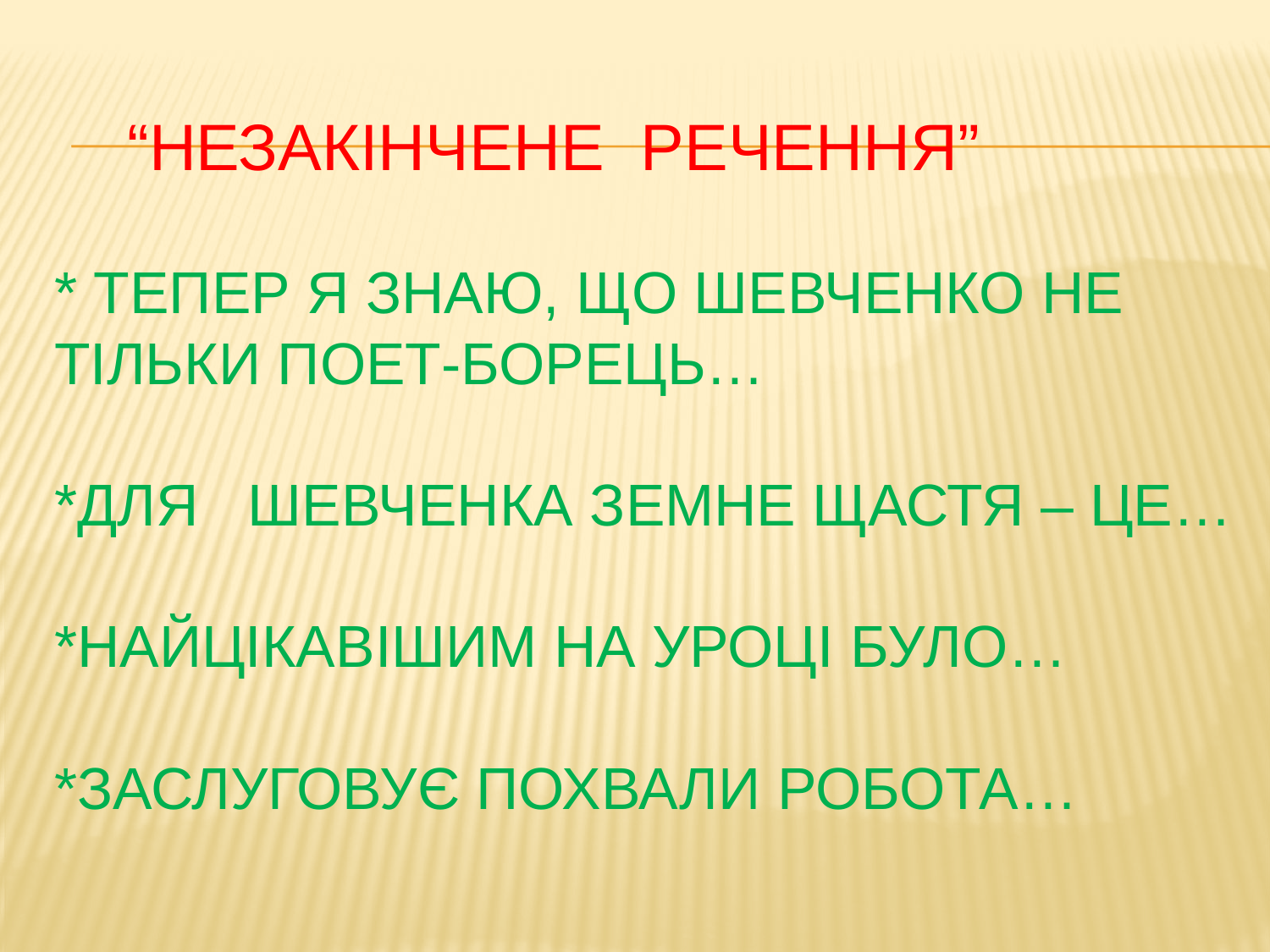

# “Незакінчене  речення” * Тепер я знаю, що Шевченко не тільки поет-борець… *для   Шевченка земне щастя – це… *найцікавішим на уроці було… *заслуговує похвали робота…